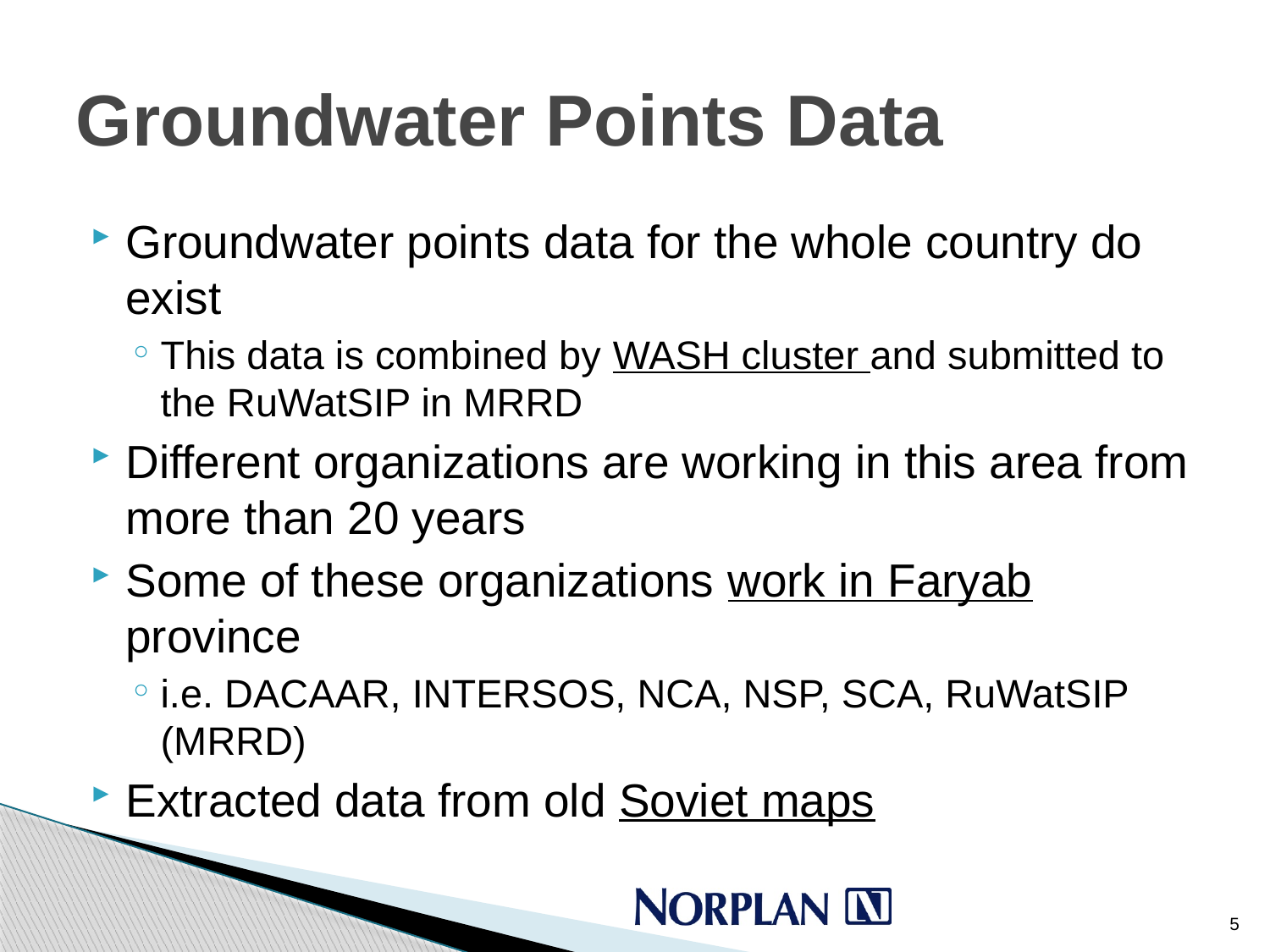

# Groundwater Points Data
Groundwater points data for the whole country do exist
This data is combined by WASH cluster and submitted to the RuWatSIP in MRRD
Different organizations are working in this area from more than 20 years
Some of these organizations work in Faryab province
i.e. DACAAR, INTERSOS, NCA, NSP, SCA, RuWatSIP (MRRD)
Extracted data from old Soviet maps

5